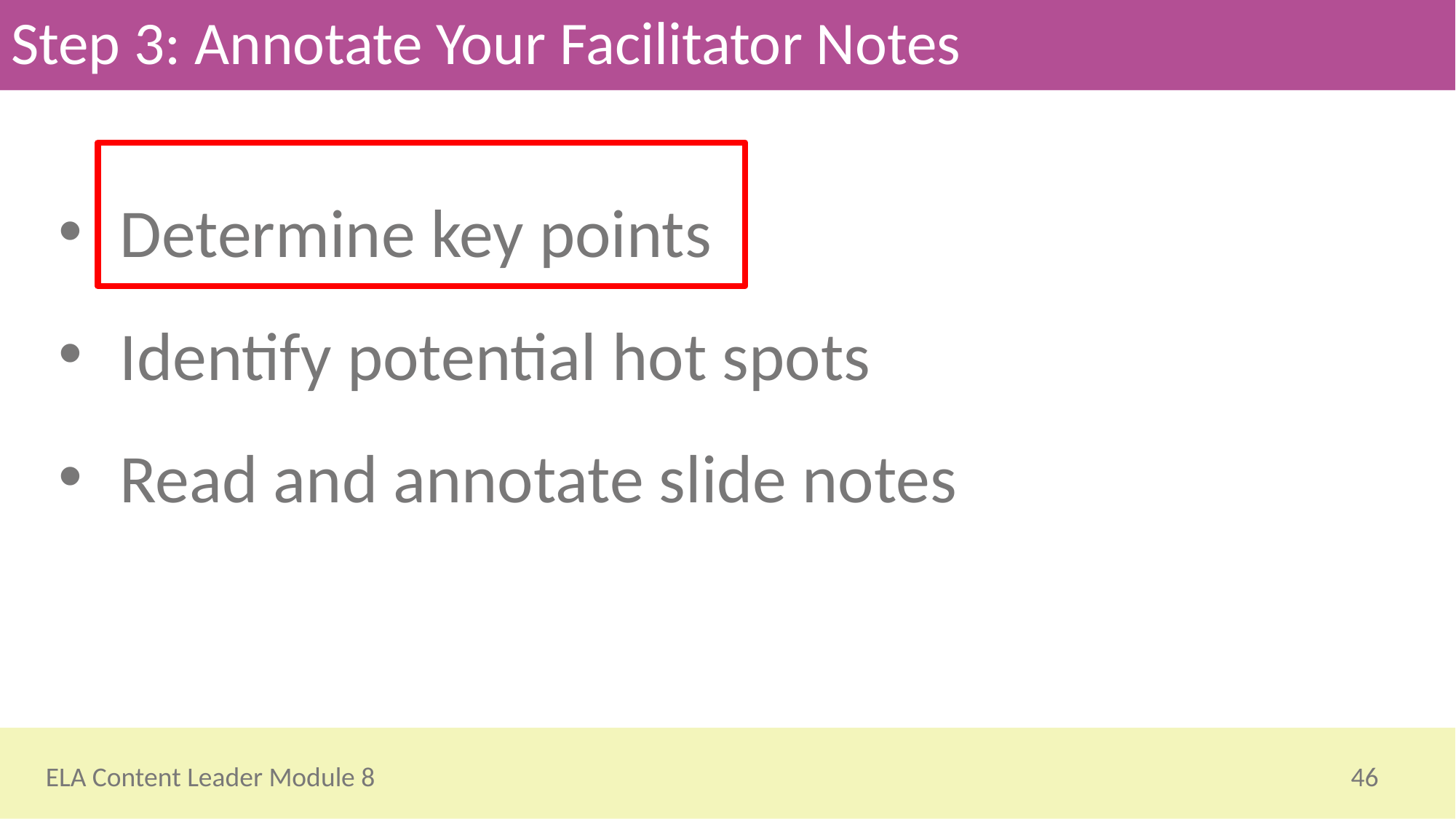

# Step 3: Annotate Your Facilitator Notes
Determine key points
Identify potential hot spots
Read and annotate slide notes

46